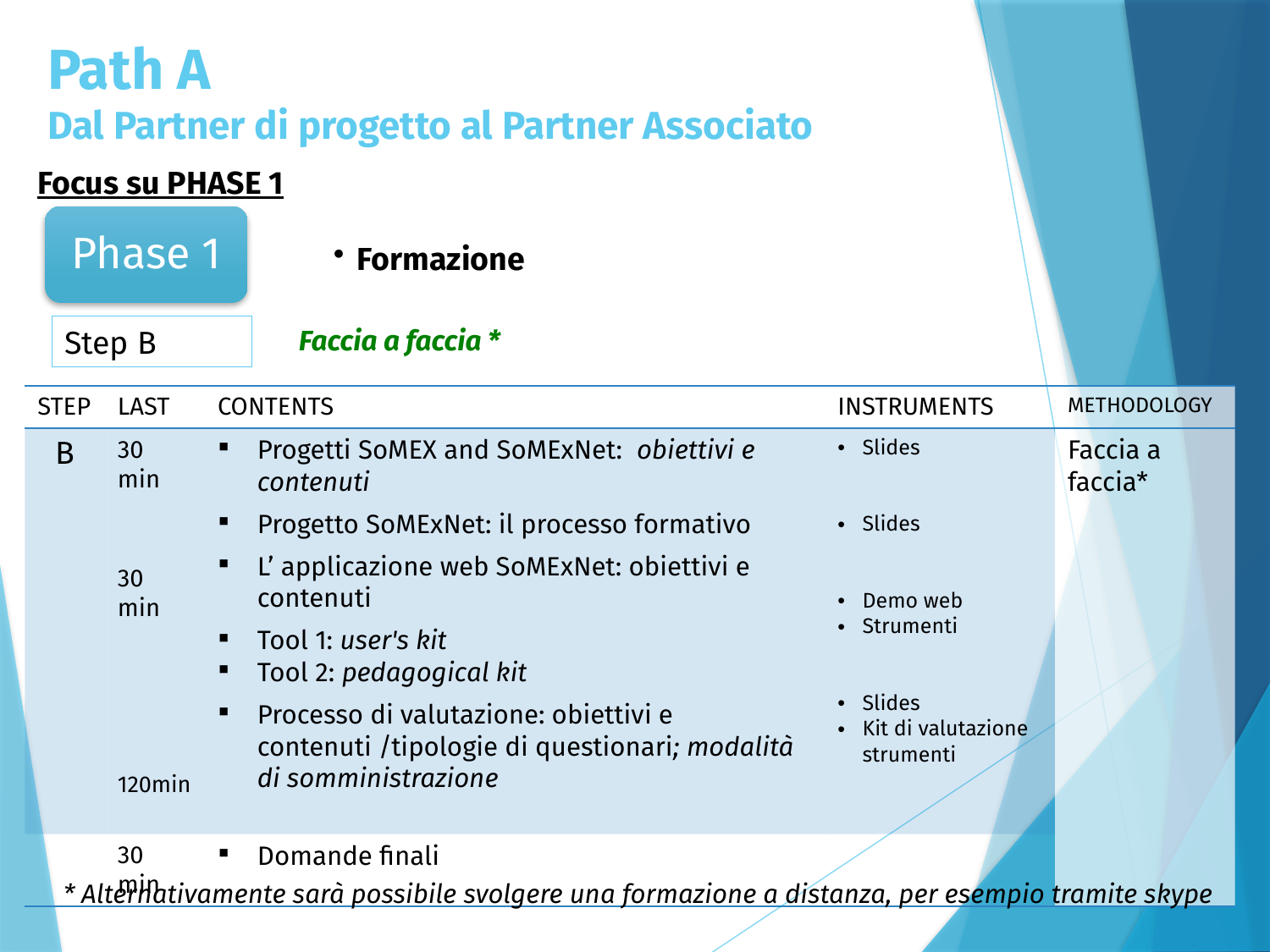

# Path A Dal Partner di progetto al Partner Associato
Focus su PHASE 1
Formazione

Phase 1
Step B
Faccia a faccia *
| STEP | LAST | CONTENTS | INSTRUMENTS | METHODOLOGY |
| --- | --- | --- | --- | --- |
| B | 30 min 30 min 120min | Progetti SoMEX and SoMExNet: obiettivi e contenuti Progetto SoMExNet: il processo formativo L’ applicazione web SoMExNet: obiettivi e contenuti Tool 1: user's kit Tool 2: pedagogical kit Processo di valutazione: obiettivi e contenuti /tipologie di questionari; modalità di somministrazione | Slides Slides Demo web Strumenti Slides Kit di valutazione strumenti | Faccia a faccia\* |
|  | 30 min | Domande finali |  |  |
* Alternativamente sarà possibile svolgere una formazione a distanza, per esempio tramite skype